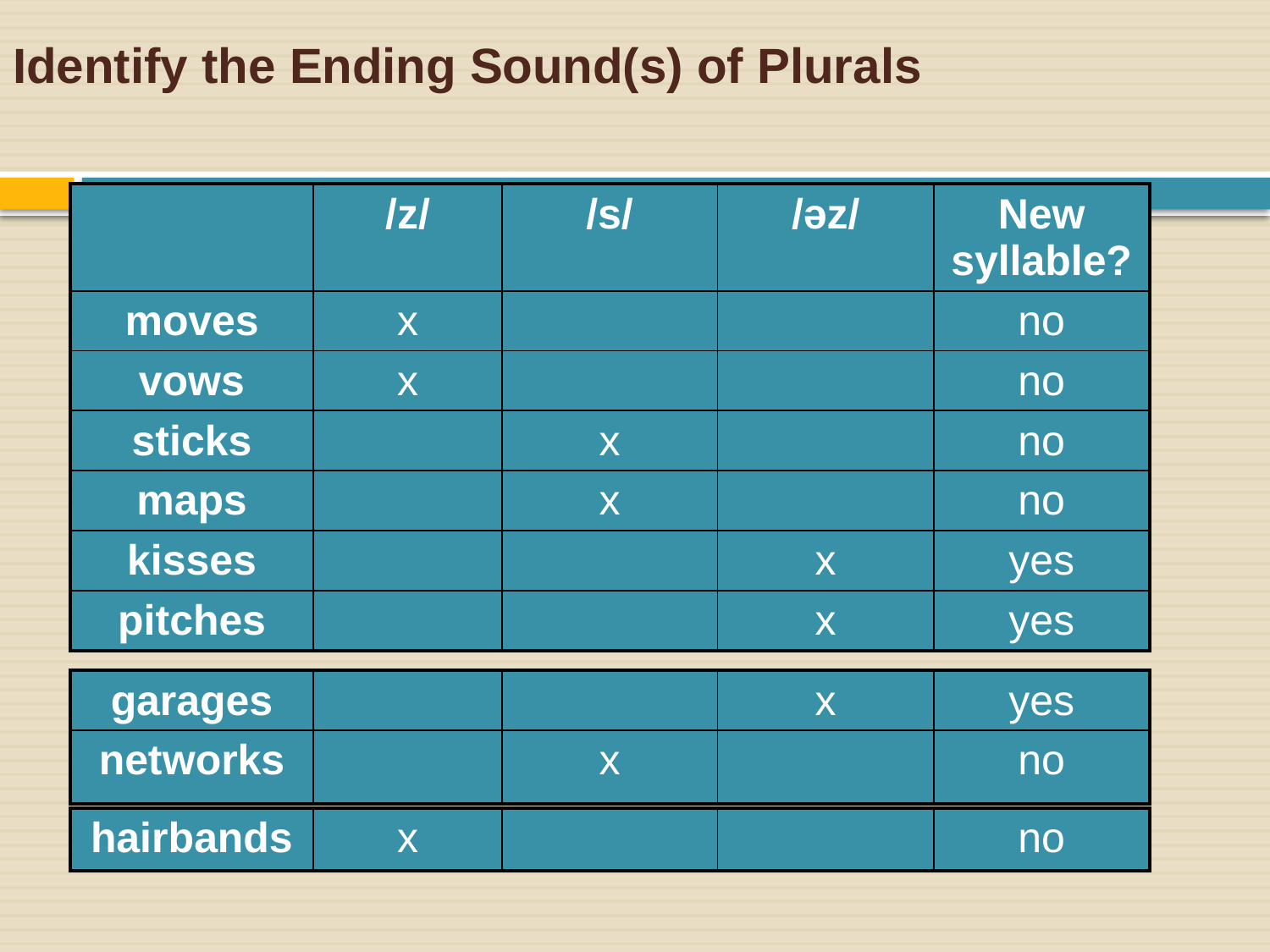

# Identify the Ending Sound(s) of Plurals
|  | /z/ | /s/ | /əz/ | New syllable? |
| --- | --- | --- | --- | --- |
| moves | x |  |  | no |
| vows | x |  |  | no |
| sticks |  | x |  | no |
| maps |  | x |  | no |
| kisses |  |  | x | yes |
| pitches |  |  | x | yes |
| garages |  |  | x | yes |
| --- | --- | --- | --- | --- |
| networks |  | x |  | no |
| hairbands | x |  |  | no |
| --- | --- | --- | --- | --- |